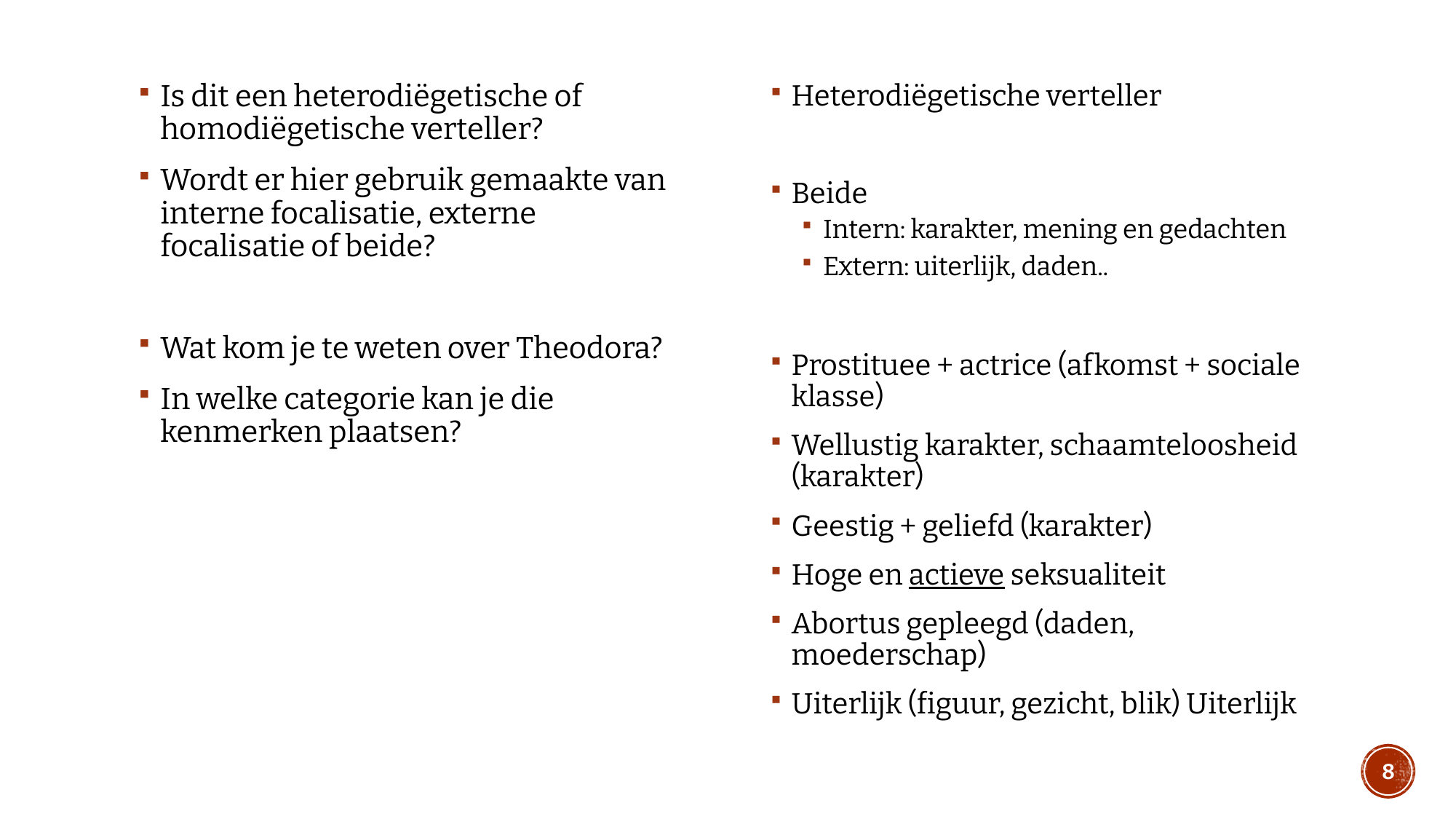

Is dit een heterodiëgetische of homodiëgetische verteller?
Wordt er hier gebruik gemaakte van interne focalisatie, externe focalisatie of beide?

Wat kom je te weten over Theodora?
In welke categorie kan je die kenmerken plaatsen?

Heterodiëgetische verteller

Beide
Intern: karakter, mening en gedachten
Extern: uiterlijk, daden..

Prostituee + actrice (afkomst + sociale klasse)
Wellustig karakter, schaamteloosheid (karakter)
Geestig + geliefd (karakter)
Hoge en actieve seksualiteit
Abortus gepleegd (daden, moederschap)
Uiterlijk (figuur, gezicht, blik) Uiterlijk

8